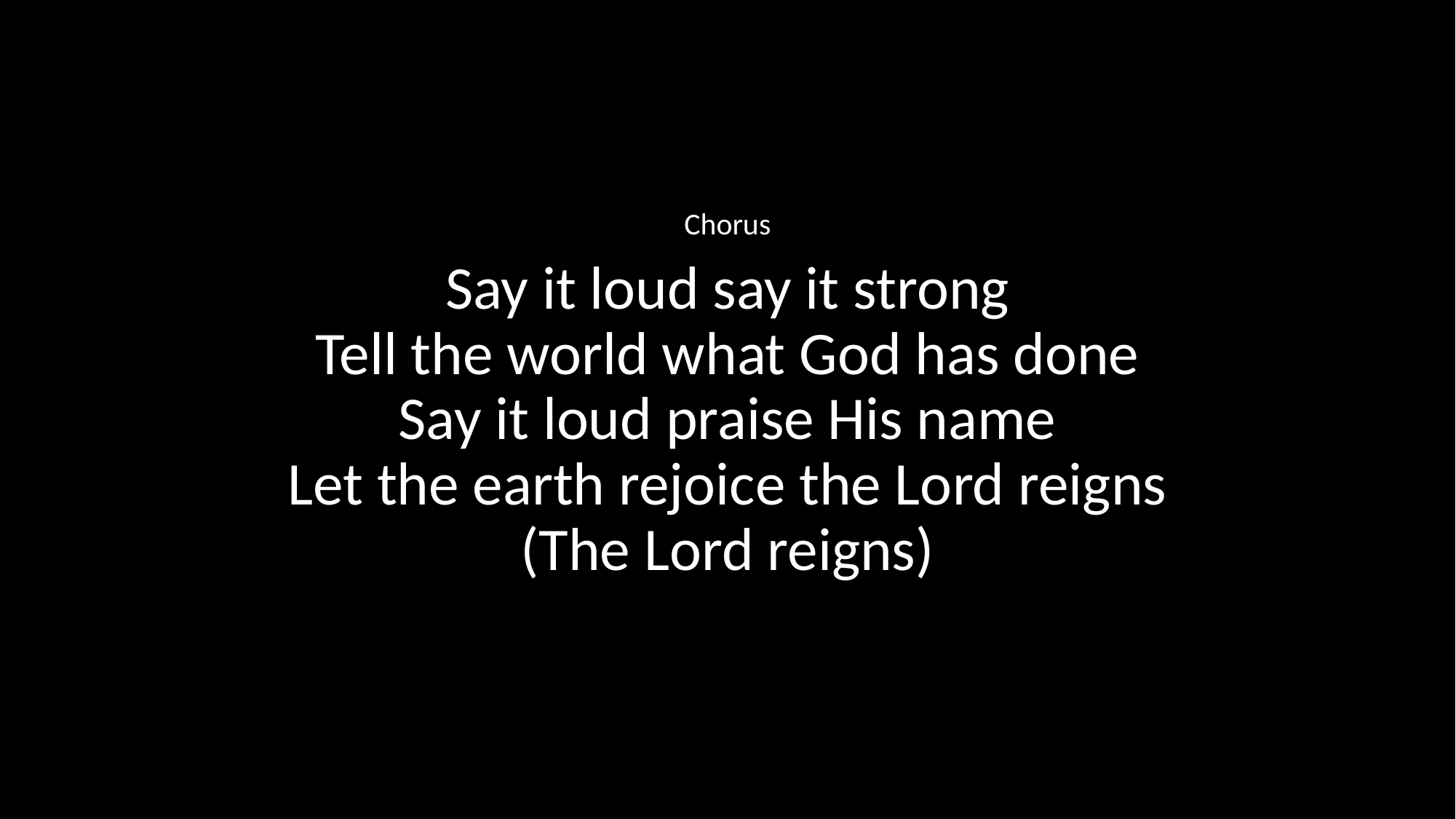

Chorus
Say it loud say it strong
Tell the world what God has done
Say it loud praise His name
Let the earth rejoice the Lord reigns
(The Lord reigns)